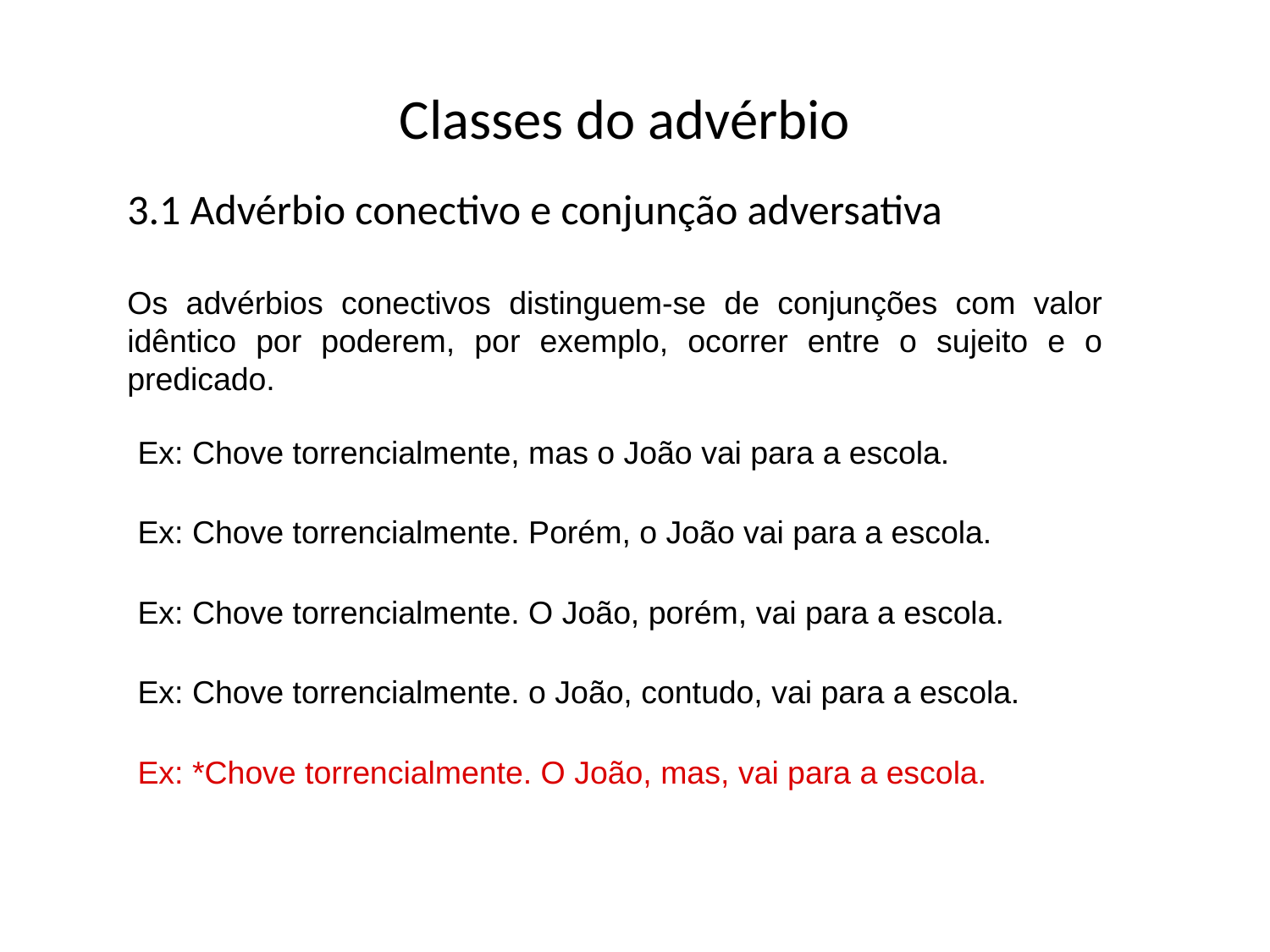

Classes do advérbio
3.1 Advérbio conectivo e conjunção adversativa
Os advérbios conectivos distinguem-se de conjunções com valor idêntico por poderem, por exemplo, ocorrer entre o sujeito e o predicado.
Ex: Chove torrencialmente, mas o João vai para a escola.
Ex: Chove torrencialmente. Porém, o João vai para a escola.
Ex: Chove torrencialmente. O João, porém, vai para a escola.
Ex: Chove torrencialmente. o João, contudo, vai para a escola.
Ex: *Chove torrencialmente. O João, mas, vai para a escola.